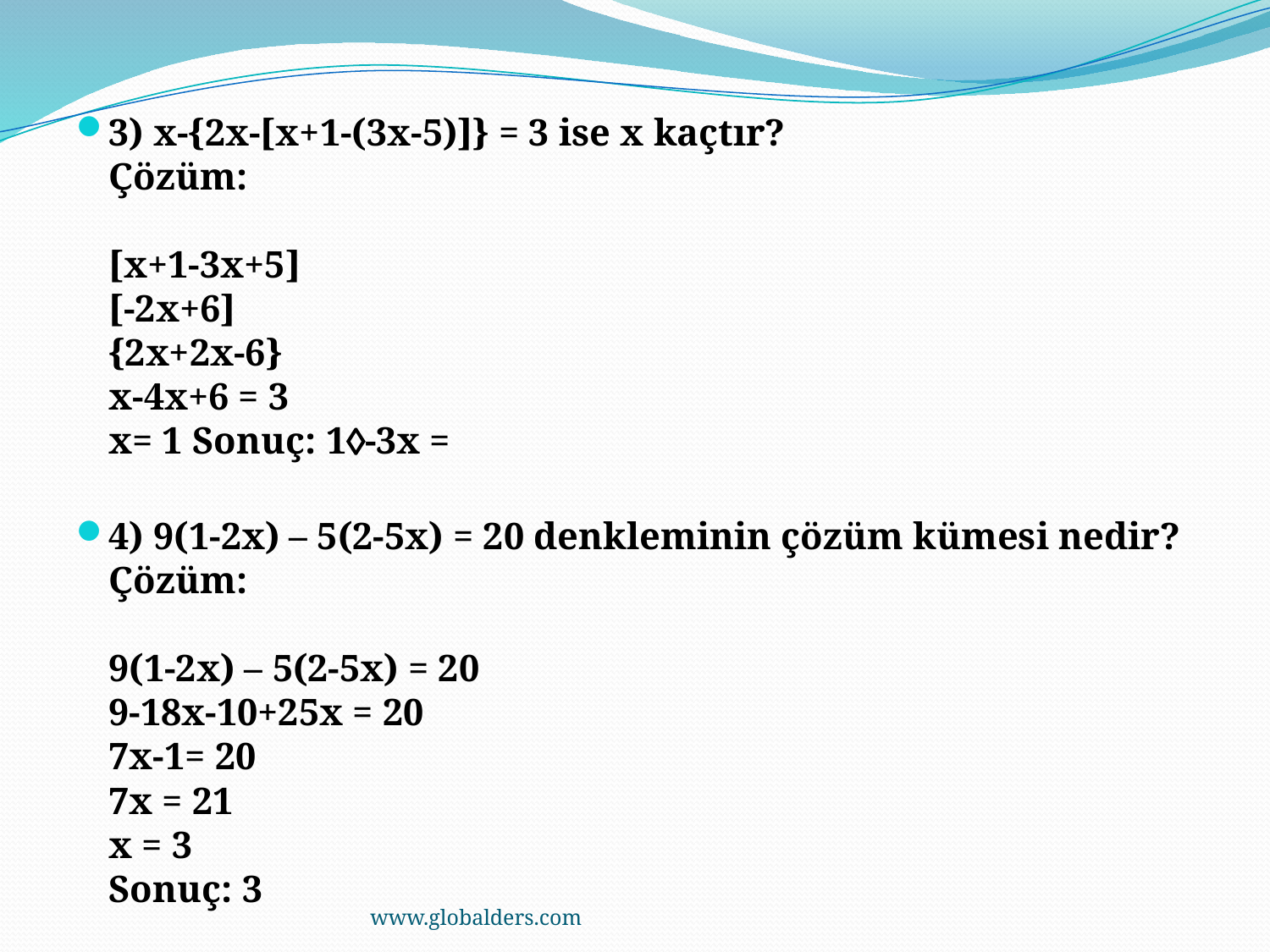

3) x-{2x-[x+1-(3x-5)]} = 3 ise x kaçtır?
Çözüm:
[x+1-3x+5]
[-2x+6]
{2x+2x-6}
x-4x+6 = 3
x= 1 Sonuç: 1◊-3x =
4) 9(1-2x) – 5(2-5x) = 20 denkleminin çözüm kümesi nedir?
Çözüm:
9(1-2x) – 5(2-5x) = 20
9-18x-10+25x = 20
7x-1= 20
7x = 21
x = 3
Sonuç: 3
www.globalders.com